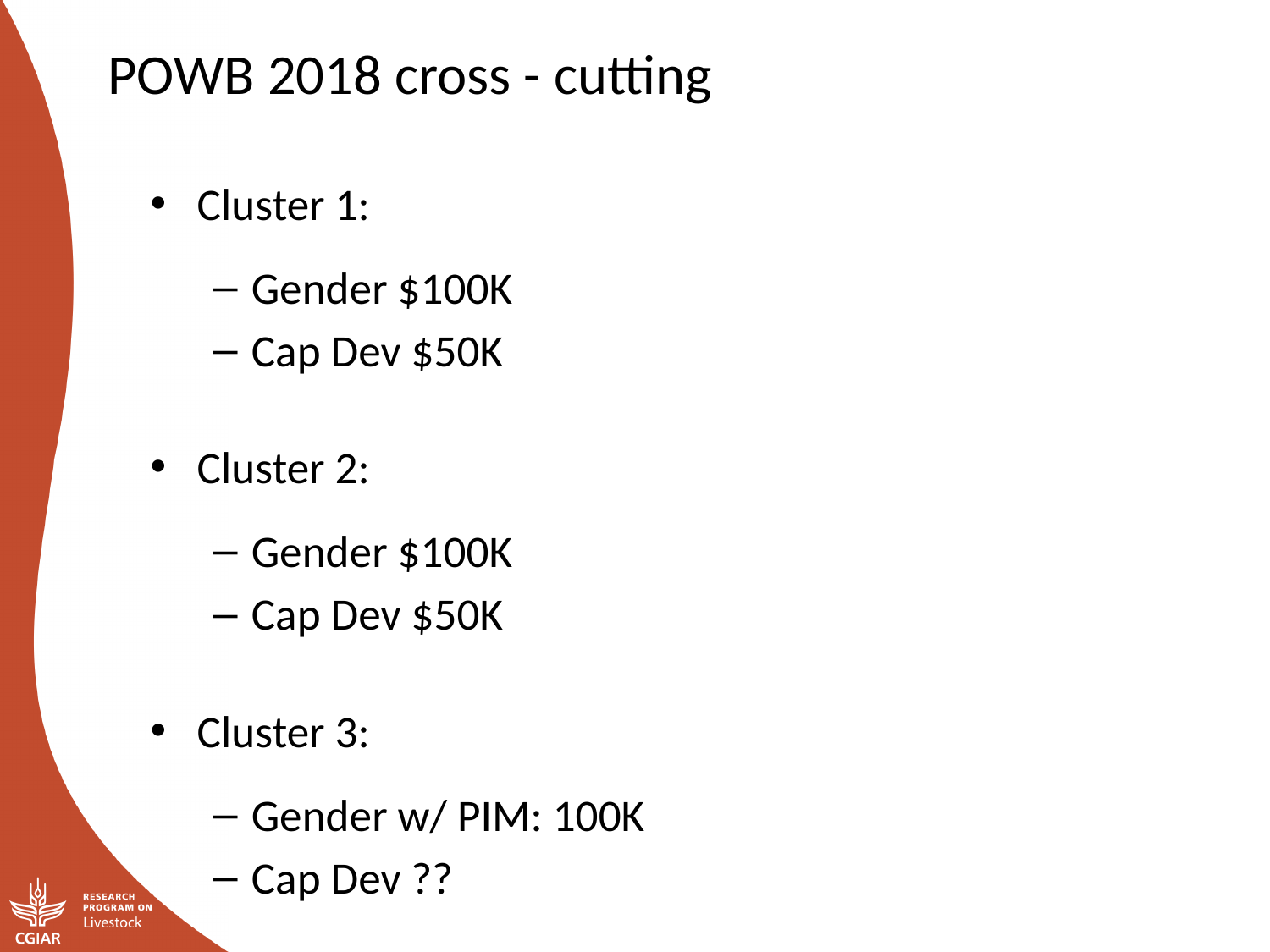

POWB 2018 cross - cutting
Cluster 1:
Gender $100K
Cap Dev $50K
Cluster 2:
Gender $100K
Cap Dev $50K
Cluster 3:
Gender w/ PIM: 100K
Cap Dev ??